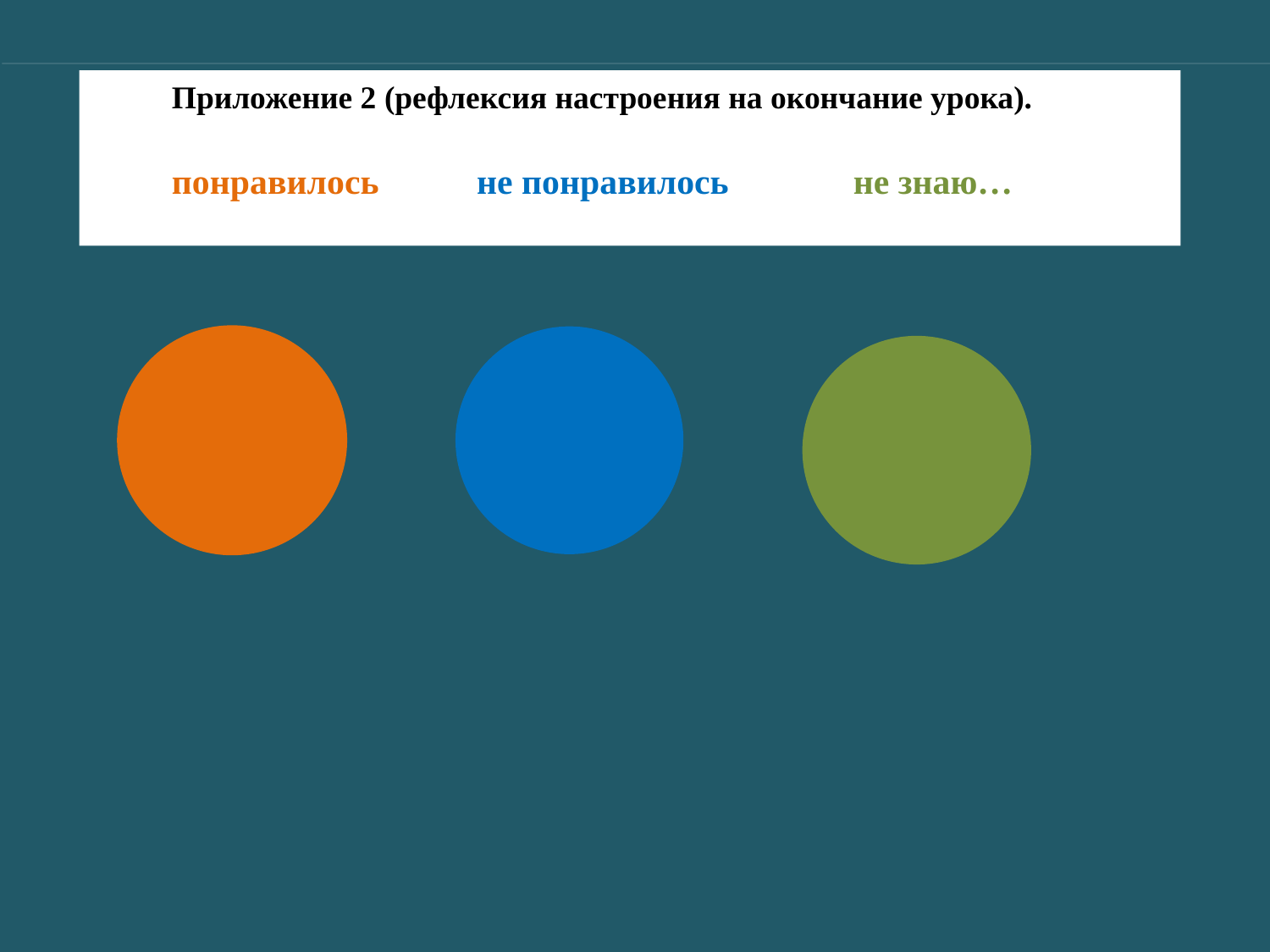

Приложение 2 (рефлексия настроения на окончание урока).

         понравилось           не понравилось              не знаю…